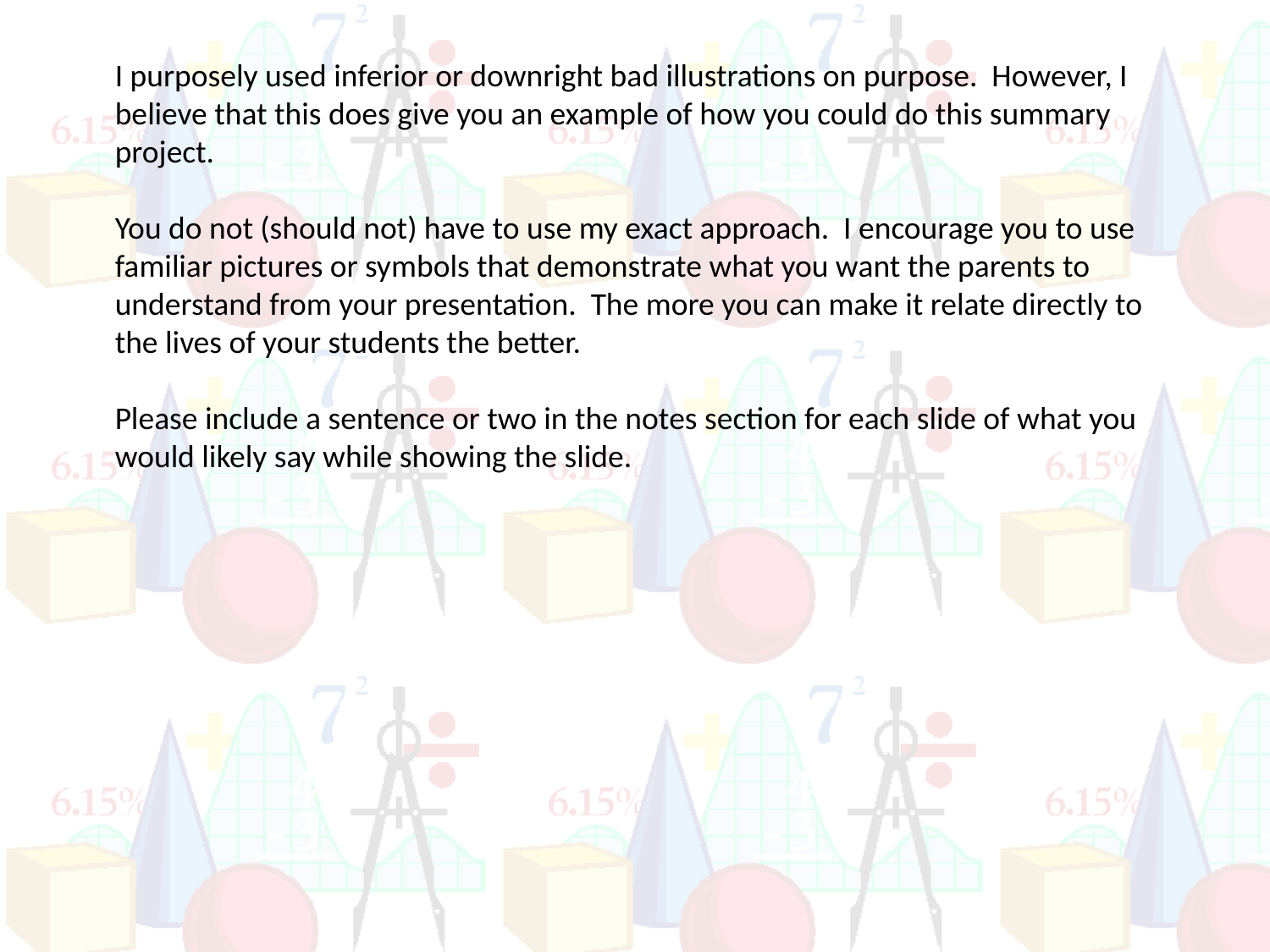

I purposely used inferior or downright bad illustrations on purpose.  However, I believe that this does give you an example of how you could do this summary project.

You do not (should not) have to use my exact approach.  I encourage you to use familiar pictures or symbols that demonstrate what you want the parents to understand from your presentation.  The more you can make it relate directly to the lives of your students the better.

Please include a sentence or two in the notes section for each slide of what you would likely say while showing the slide.